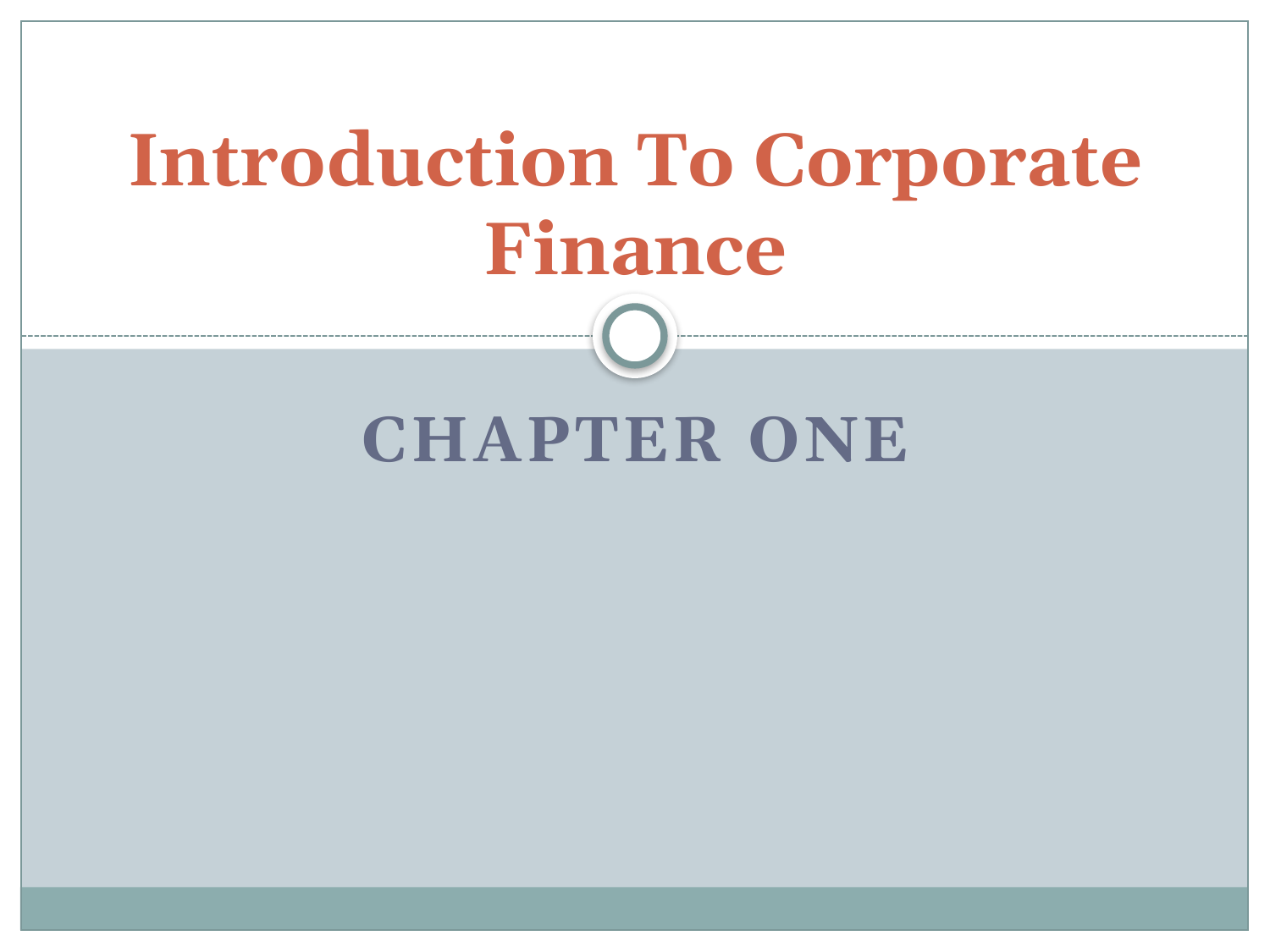

# Introduction To Corporate Finance
Chapter one